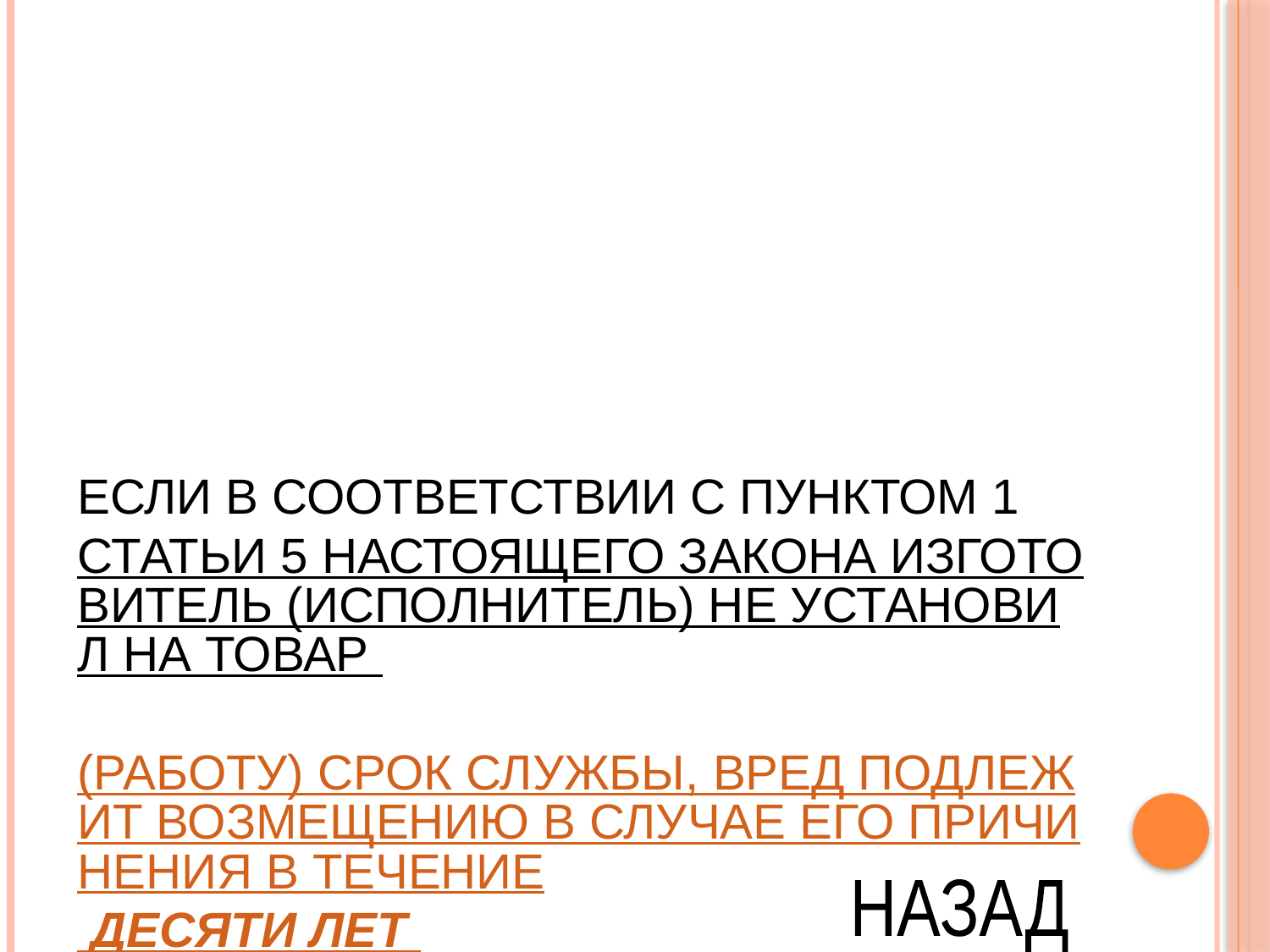

# Если в соответствии с пунктом 1 статьи 5 настоящего Закона изготовитель (исполнитель) не установил на товар (работу) срок службы, вред подлежит возмещению в случае его причинения в течение десяти лет со дня передачи товара (работы) потребителю, а если день передачи установить невозможно, с даты изготовления товара (окончания выполнения работы).
НАЗАД